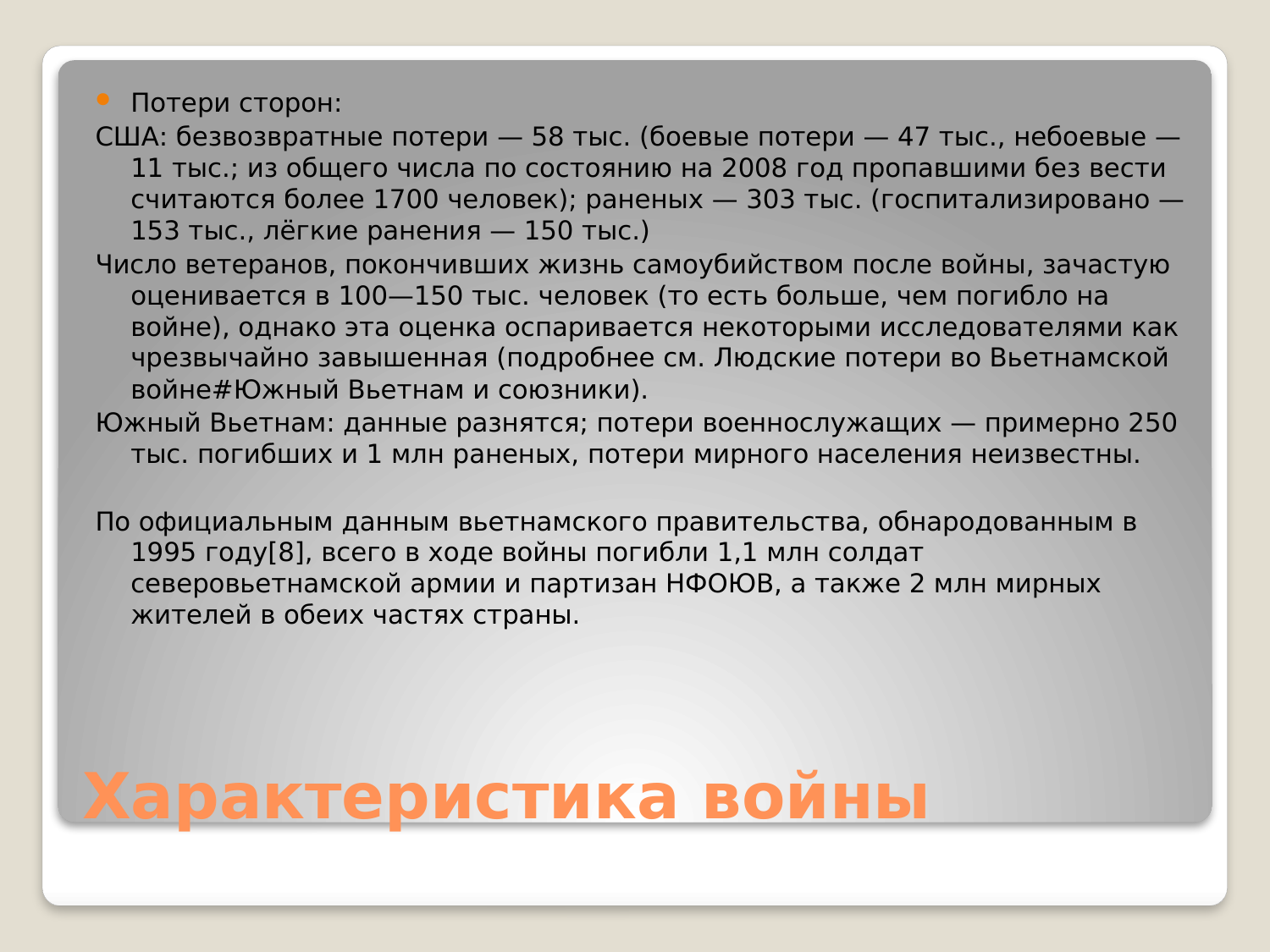

Потери сторон:
США: безвозвратные потери — 58 тыс. (боевые потери — 47 тыс., небоевые — 11 тыс.; из общего числа по состоянию на 2008 год пропавшими без вести считаются более 1700 человек); раненых — 303 тыс. (госпитализировано — 153 тыс., лёгкие ранения — 150 тыс.)
Число ветеранов, покончивших жизнь самоубийством после войны, зачастую оценивается в 100—150 тыс. человек (то есть больше, чем погибло на войне), однако эта оценка оспаривается некоторыми исследователями как чрезвычайно завышенная (подробнее см. Людские потери во Вьетнамской войне#Южный Вьетнам и союзники).
Южный Вьетнам: данные разнятся; потери военнослужащих — примерно 250 тыс. погибших и 1 млн раненых, потери мирного населения неизвестны.

По официальным данным вьетнамского правительства, обнародованным в 1995 году[8], всего в ходе войны погибли 1,1 млн солдат северовьетнамской армии и партизан НФОЮВ, а также 2 млн мирных жителей в обеих частях страны.
# Характеристика войны